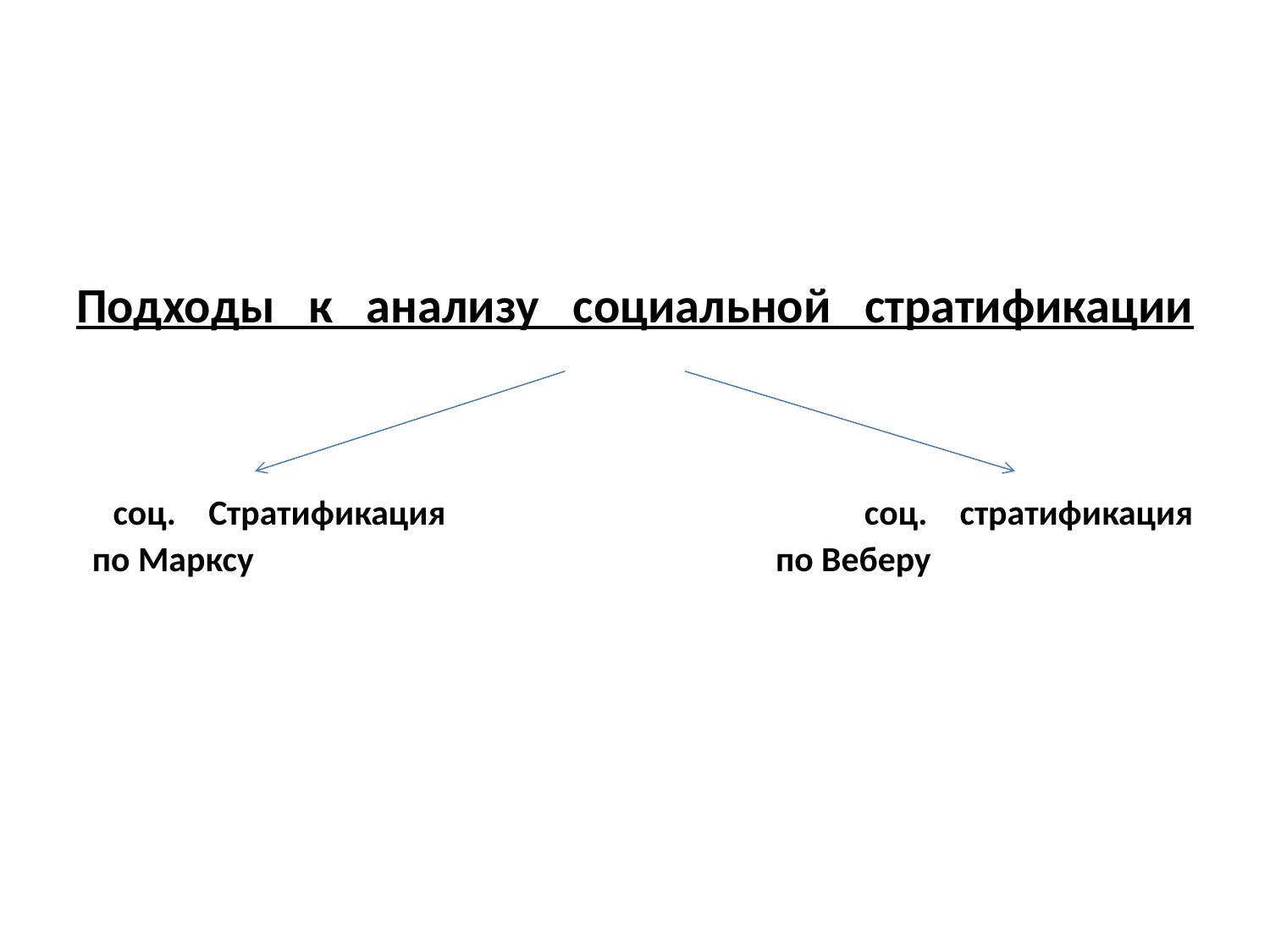

# Подходы к анализу социальной стратификации соц. Стратификация             соц. стратификация по Марксу                                                                 по Веберу